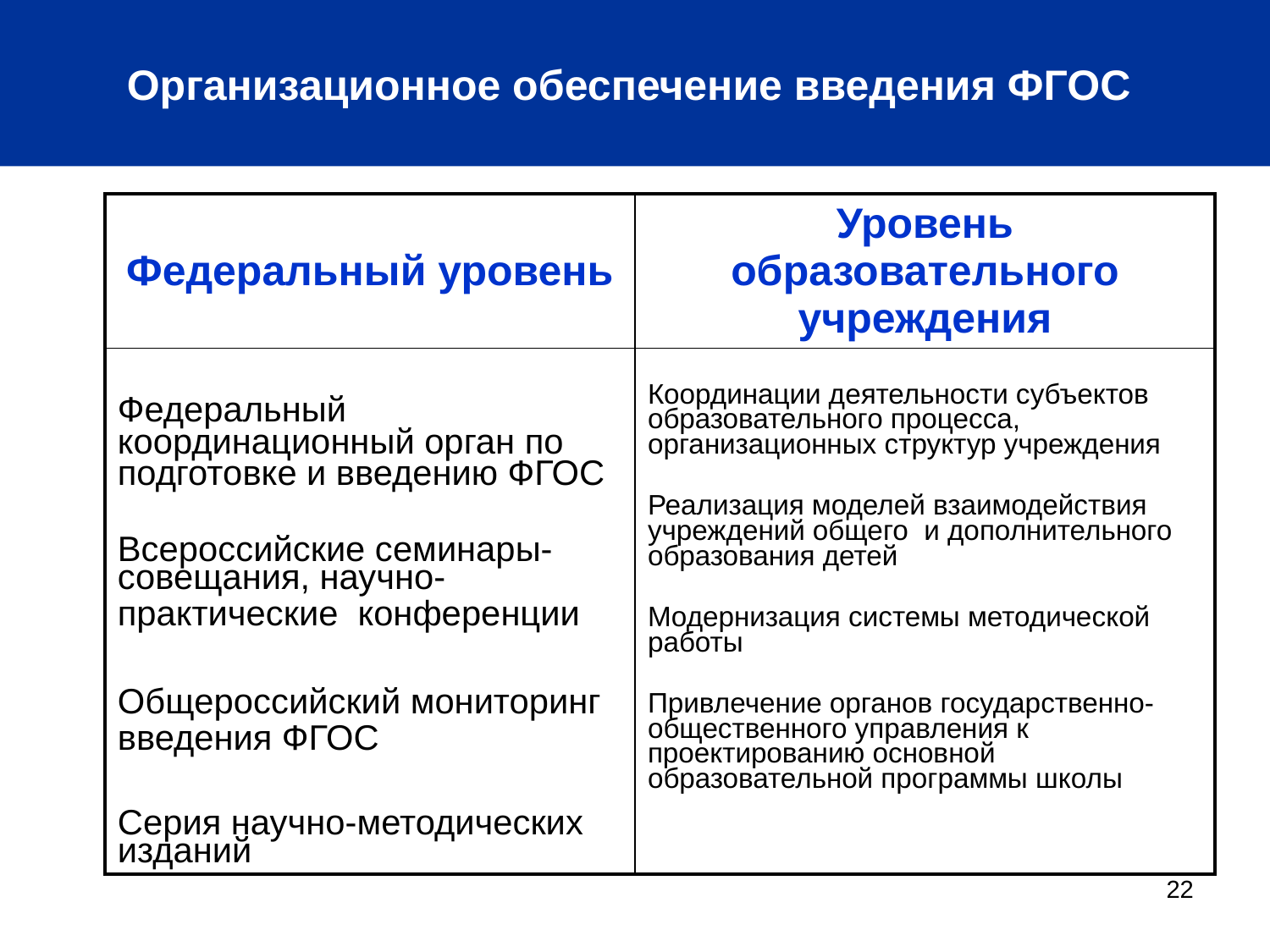

Организационное обеспечение введения ФГОС
| Федеральный уровень | Уровень образовательного учреждения |
| --- | --- |
| Федеральный координационный орган по подготовке и введению ФГОС Всероссийские семинары-совещания, научно-практические конференции Общероссийский мониторинг введения ФГОС Серия научно-методических изданий | Координации деятельности субъектов образовательного процесса, организационных структур учреждения Реализация моделей взаимодействия учреждений общего и дополнительного образования детей Модернизация системы методической работы Привлечение органов государственно-общественного управления к проектированию основной образовательной программы школы |

22